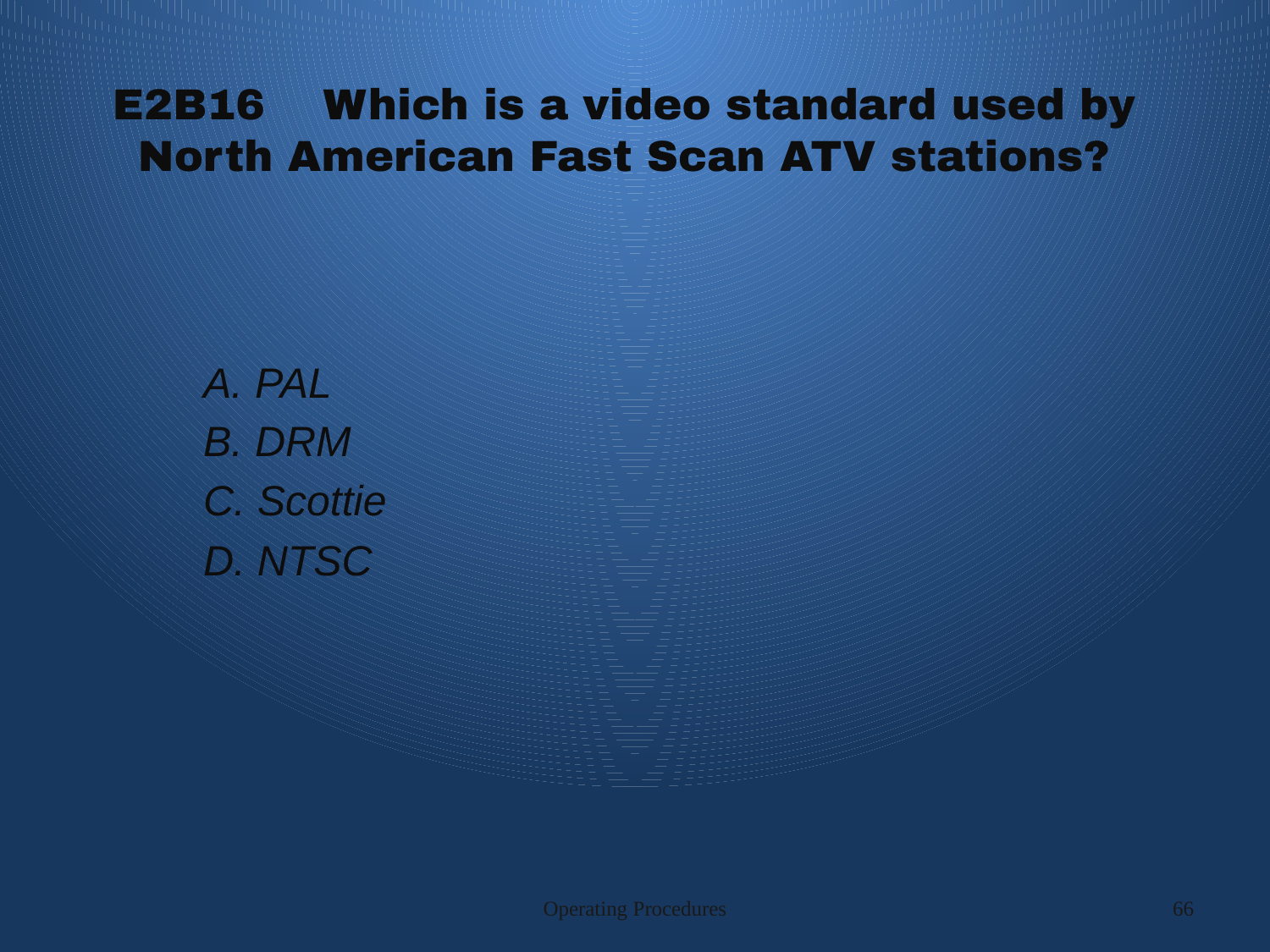

# E2B16    Which is a video standard used by North American Fast Scan ATV stations?
A. PAL
B. DRM
C. Scottie
D. NTSC
Operating Procedures
66